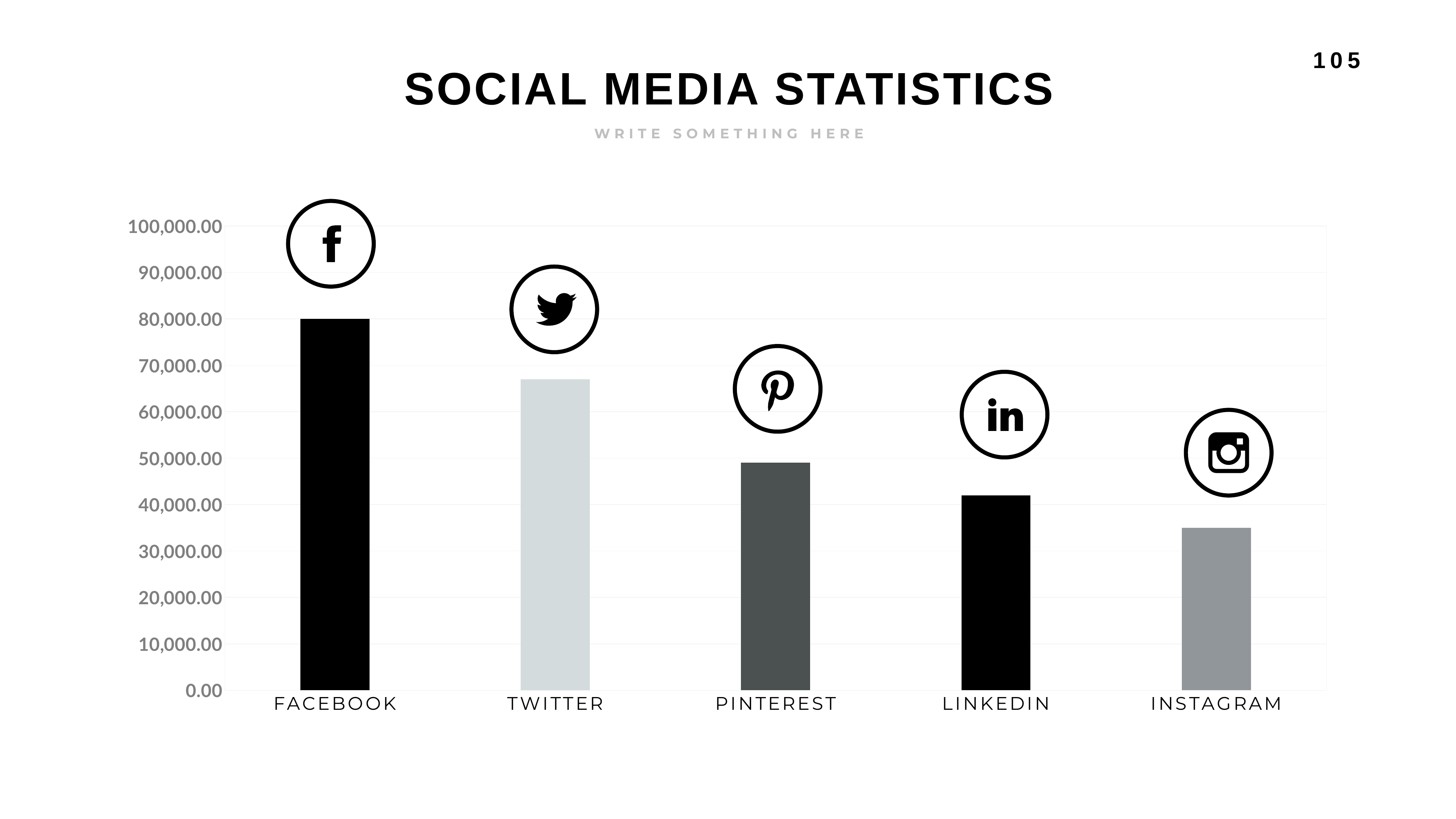

SOCIAL MEDIA STATISTICS
WRITE SOMETHING HERE

### Chart

| Category | Series 1 |
|---|---|
| FACEBOOK | 80000.0 |
| TWITTER | 67000.0 |
| PINTEREST | 49000.0 |
| LINKEDIN | 42000.0 |
| INSTAGRAM | 35000.0 |